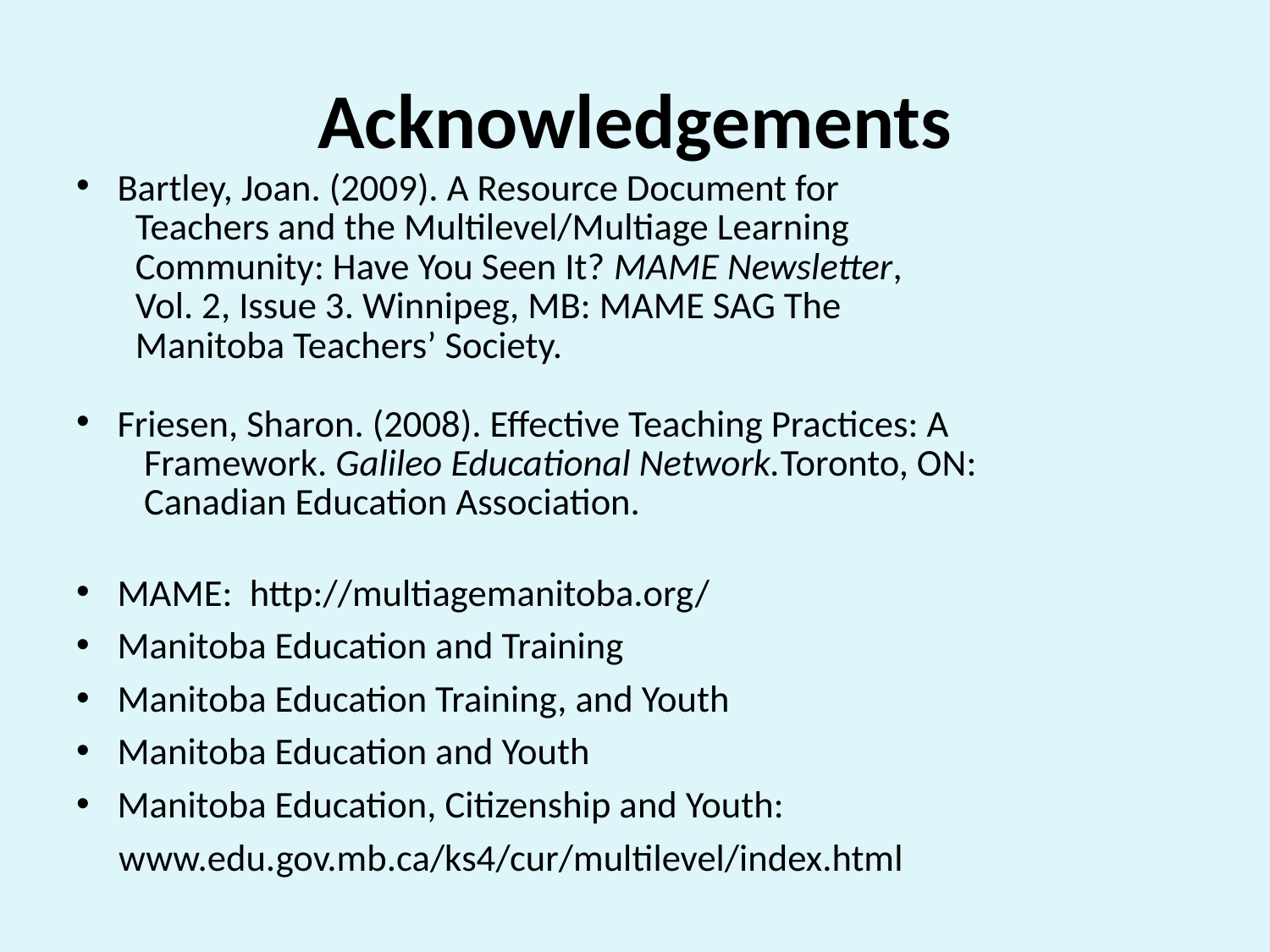

# Acknowledgements
Bartley, Joan. (2009). A Resource Document for
       Teachers and the Multilevel/Multiage Learning
       Community: Have You Seen It? MAME Newsletter,
       Vol. 2, Issue 3. Winnipeg, MB: MAME SAG The
       Manitoba Teachers’ Society.

Friesen, Sharon. (2008). Effective Teaching Practices: A
        Framework. Galileo Educational Network.Toronto, ON:
        Canadian Education Association.

MAME:  http://multiagemanitoba.org/
Manitoba Education and Training
Manitoba Education Training, and Youth
Manitoba Education and Youth
Manitoba Education, Citizenship and Youth:
     www.edu.gov.mb.ca/ks4/cur/multilevel/index.html